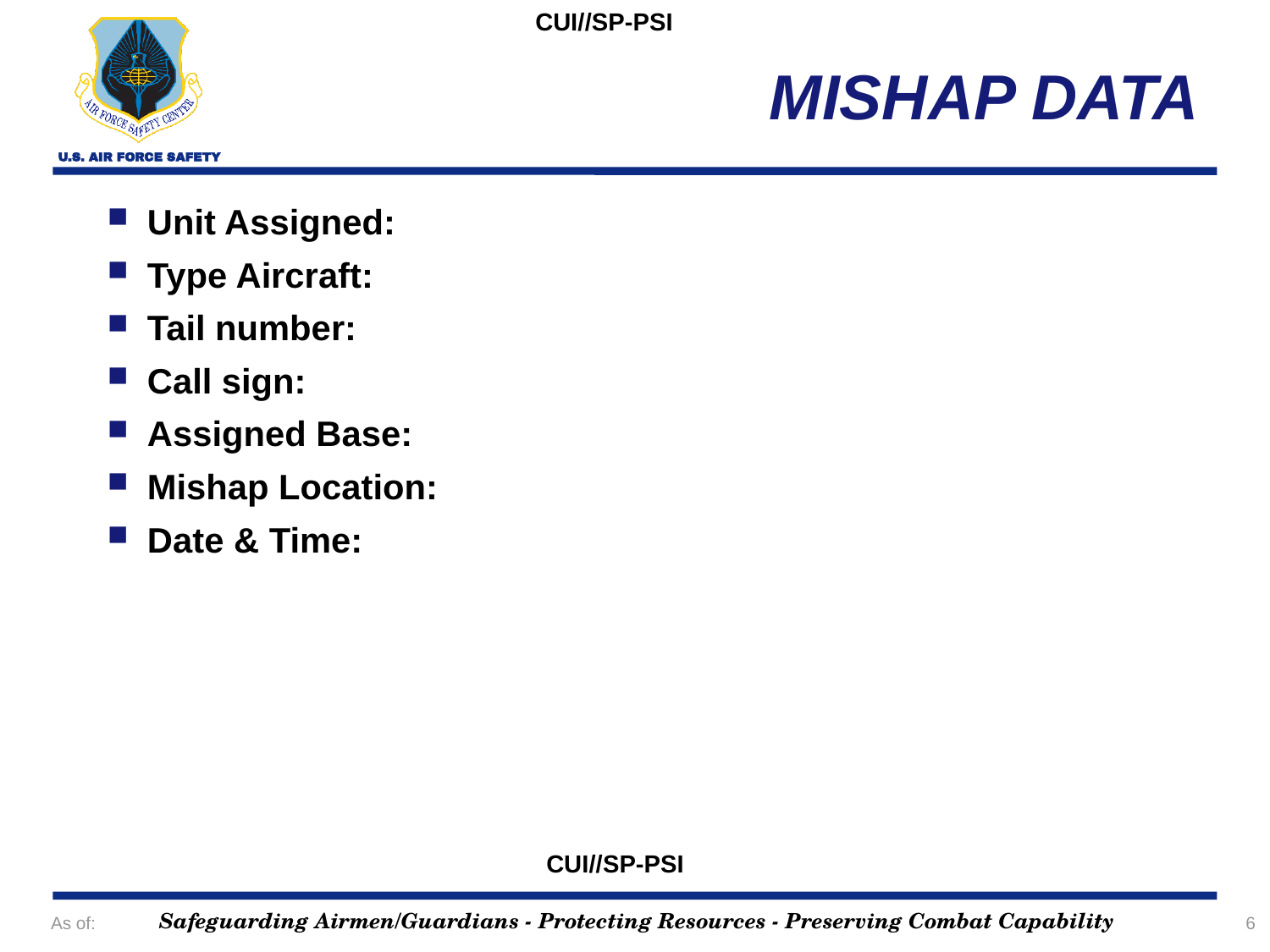

CUI//SP-PSI
# MISHAP DATA
Unit Assigned:
Type Aircraft:
Tail number:
Call sign:
Assigned Base:
Mishap Location:
Date & Time:
CUI//SP-PSI
As of:
6